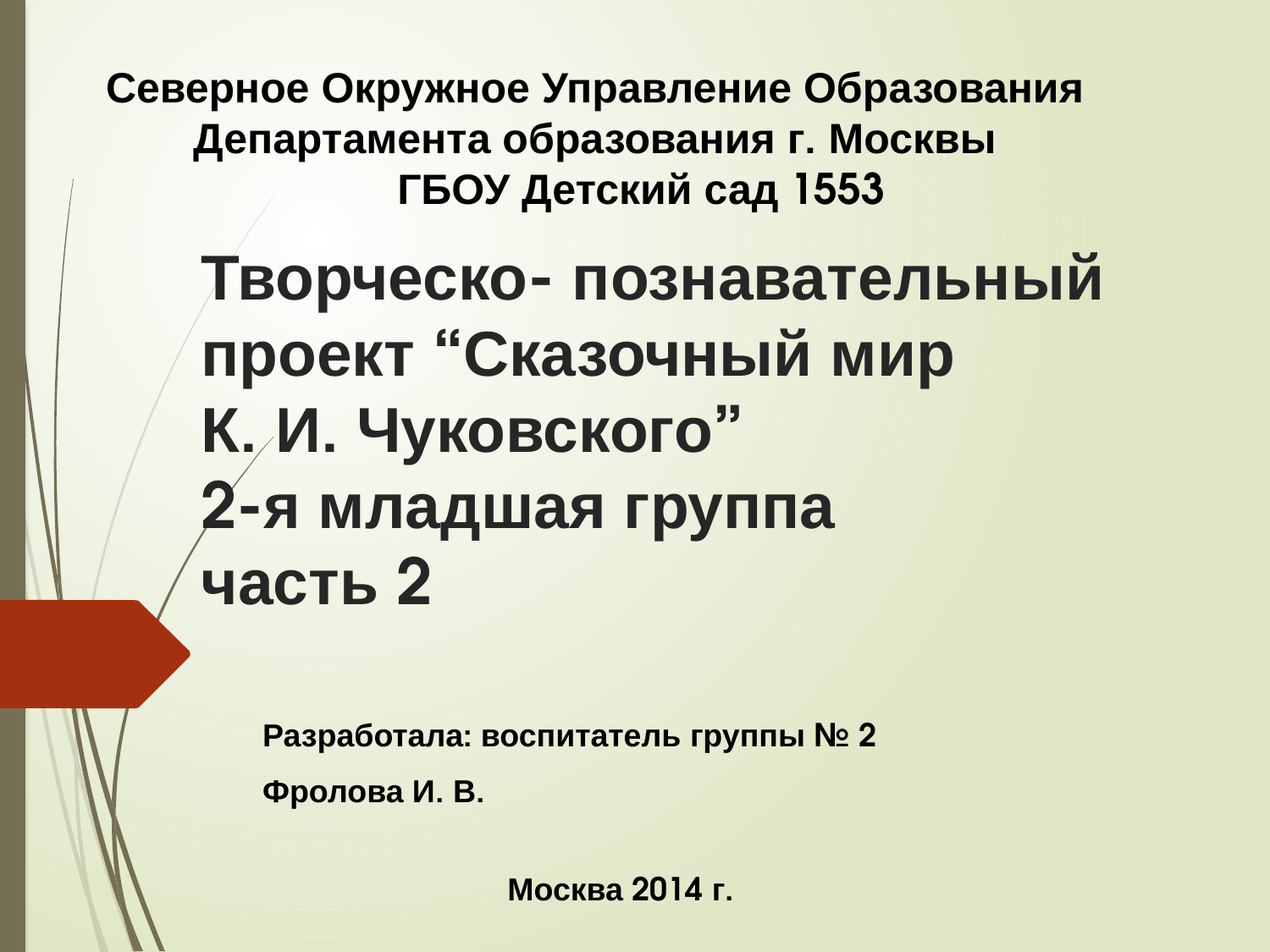

Северное Окружное Управление Образования Департамента образования г. Москвы
                           ГБОУ Детский сад 1553
# Творческо- познавательный проект “Сказочный мир К. И. Чуковского” 2-я младшая группа часть 2
Разработала: воспитатель группы № 2
Фролова И. В.

Москва 2014 г.